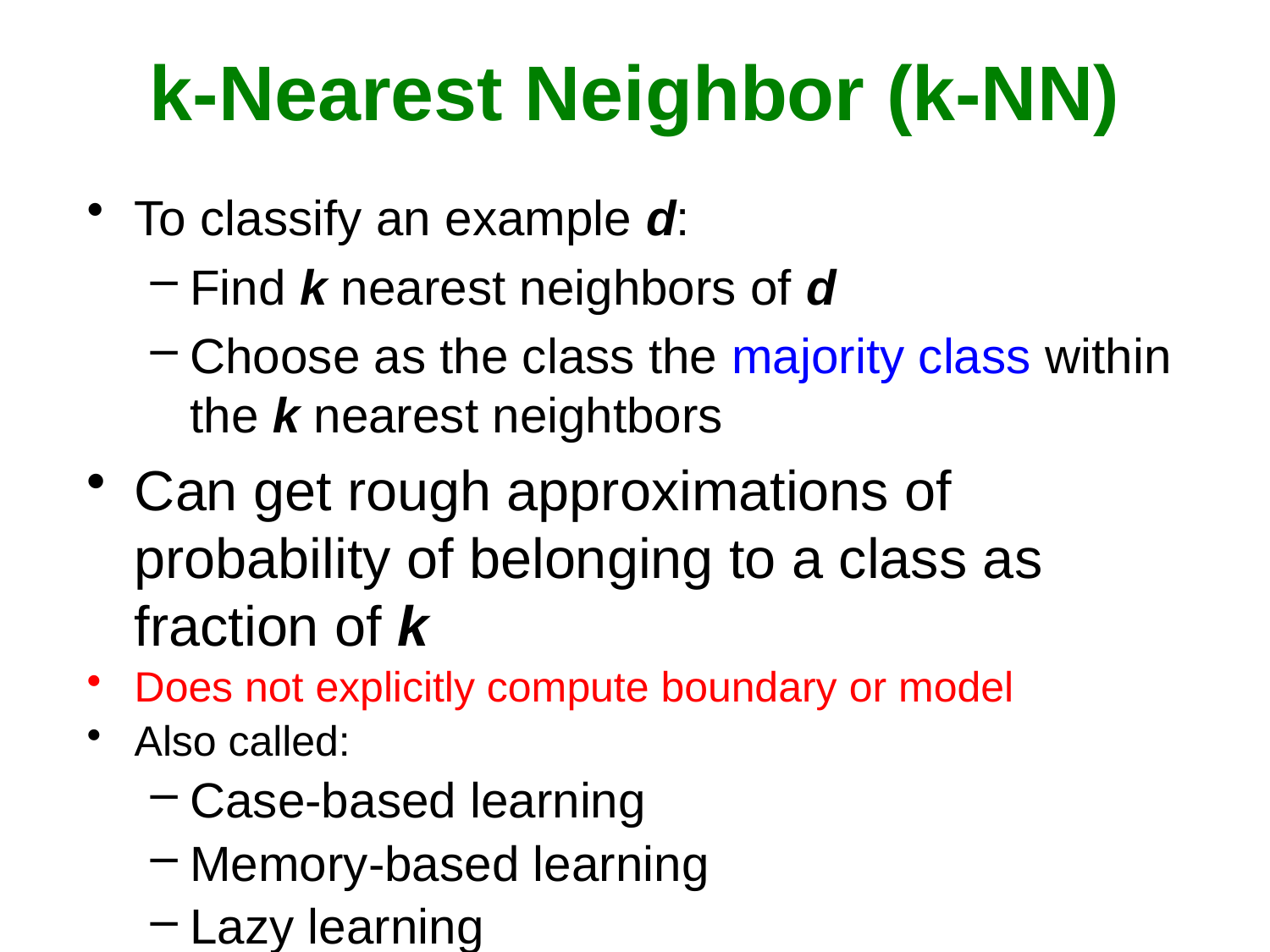

# k-Nearest Neighbor (k-NN)
To classify an example d:
Find k nearest neighbors of d
Choose as the class the majority class within the k nearest neightbors
Can get rough approximations of probability of belonging to a class as fraction of k
Does not explicitly compute boundary or model
Also called:
Case-based learning
Memory-based learning
Lazy learning